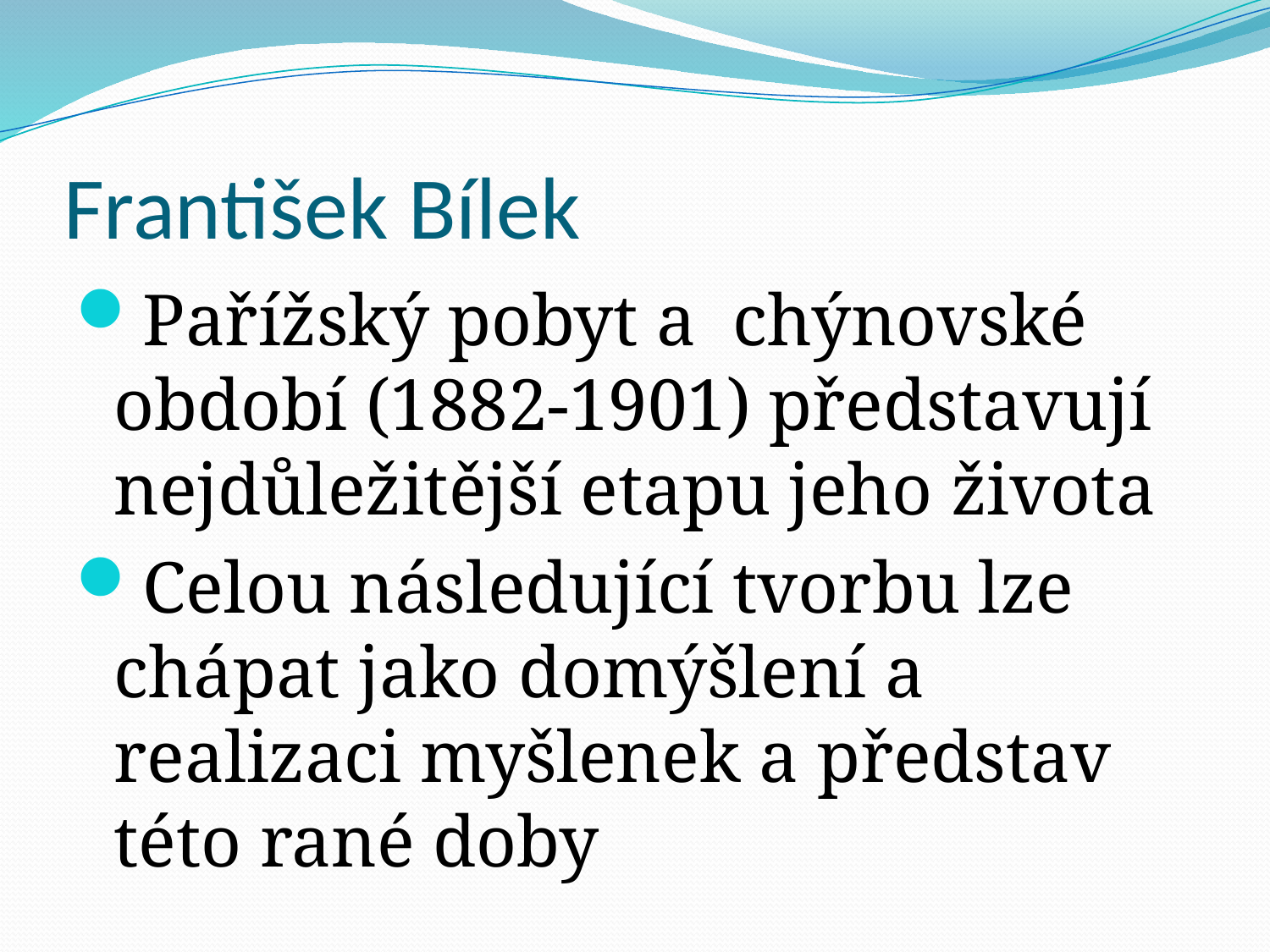

# František Bílek
Pařížský pobyt a  chýnovské období (1882-1901) představují nejdůležitější etapu jeho života
Celou následující tvorbu lze chápat jako domýšlení a realizaci myšlenek a představ této rané doby